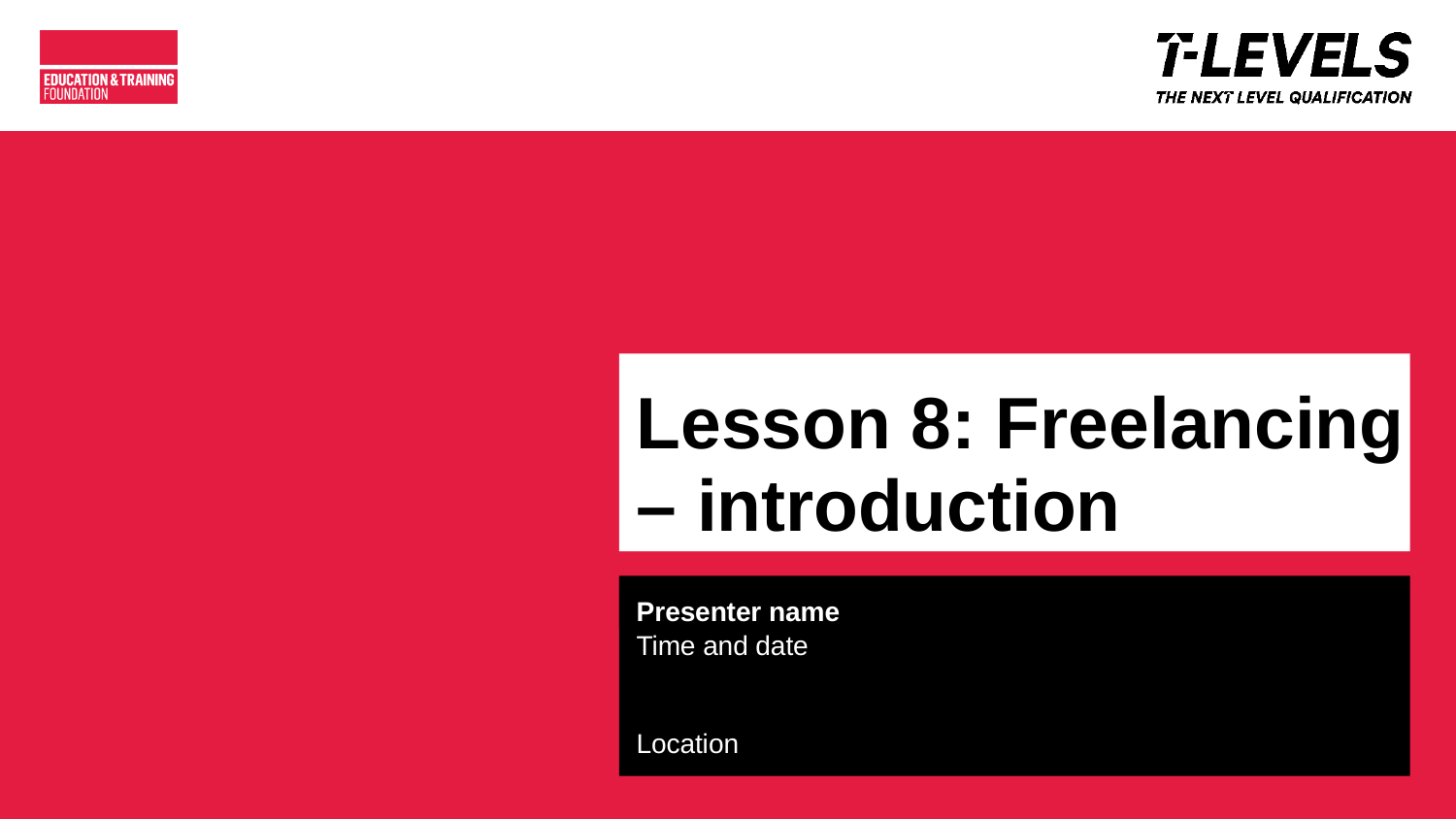

# Lesson 8: Freelancing – introduction
Presenter name
Time and date
Location